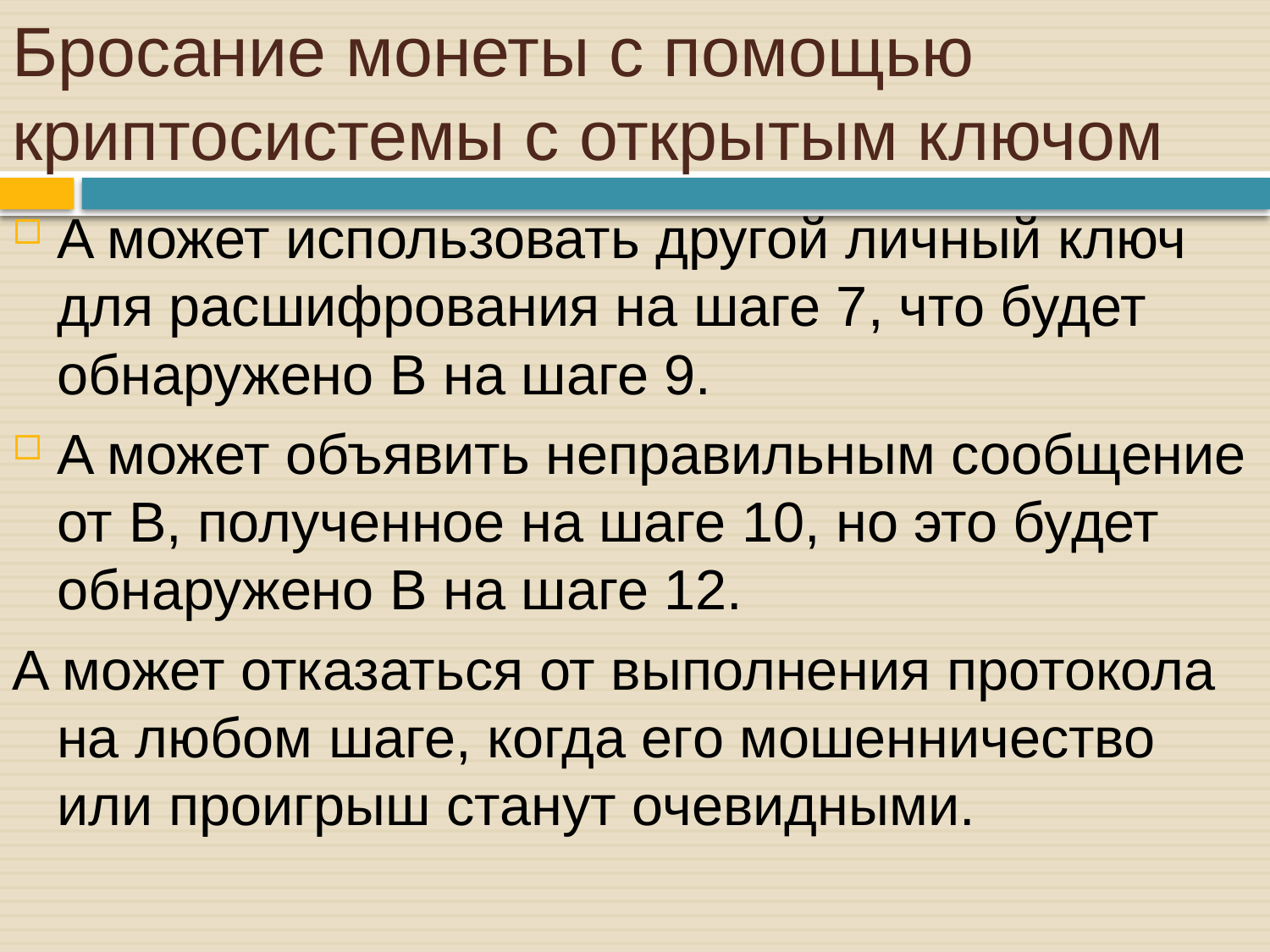

# Бросание монеты с помощью криптосистемы с открытым ключом
A может использовать другой личный ключ для расшифрования на шаге 7, что будет обнаружено B на шаге 9.
A может объявить неправильным сообщение от B, полученное на шаге 10, но это будет обнаружено B на шаге 12.
A может отказаться от выполнения протокола на любом шаге, когда его мошенничество или проигрыш станут очевидными.